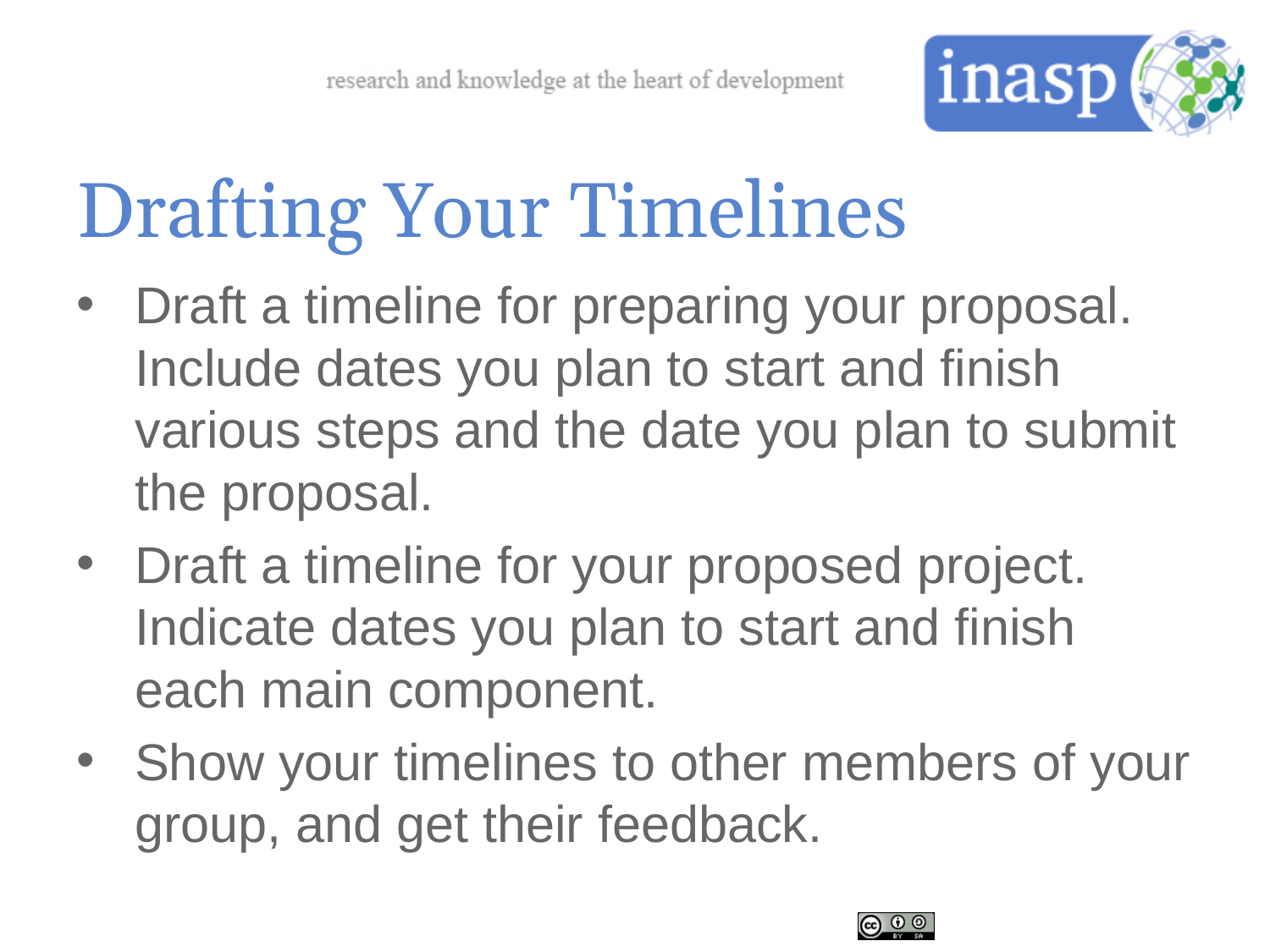

# Drafting Your Timelines
Draft a timeline for preparing your proposal. Include dates you plan to start and finish various steps and the date you plan to submit the proposal.
Draft a timeline for your proposed project. Indicate dates you plan to start and finish each main component.
Show your timelines to other members of your group, and get their feedback.